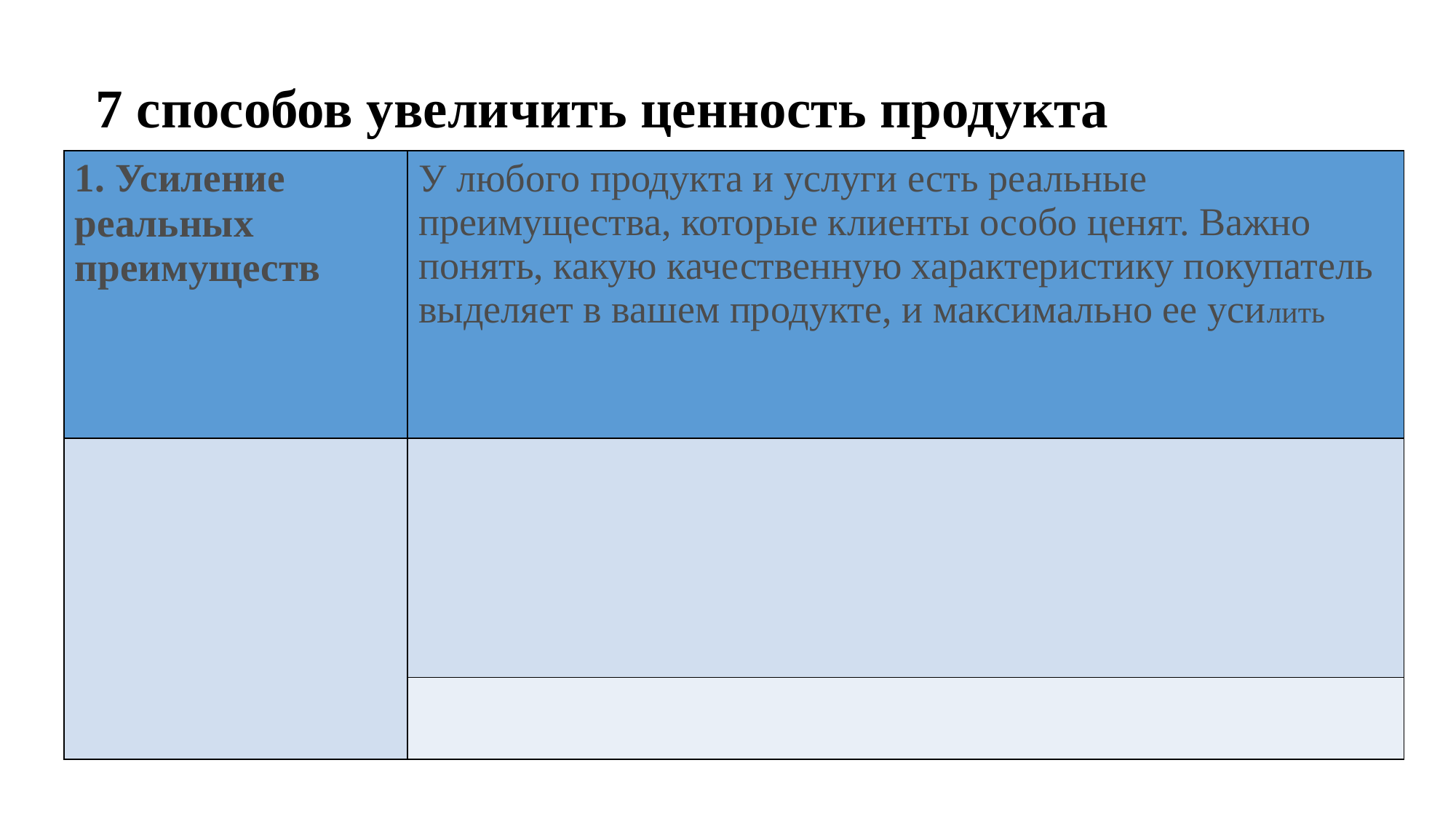

# 7 способов увеличить ценность продукта
| 1. Усиление реальных преимуществ | У любого продукта и услуги есть реальные преимущества, которые клиенты особо ценят. Важно понять, какую качественную характеристику покупатель выделяет в вашем продукте, и максимально ее усилить |
| --- | --- |
|  |  |
|  |  |